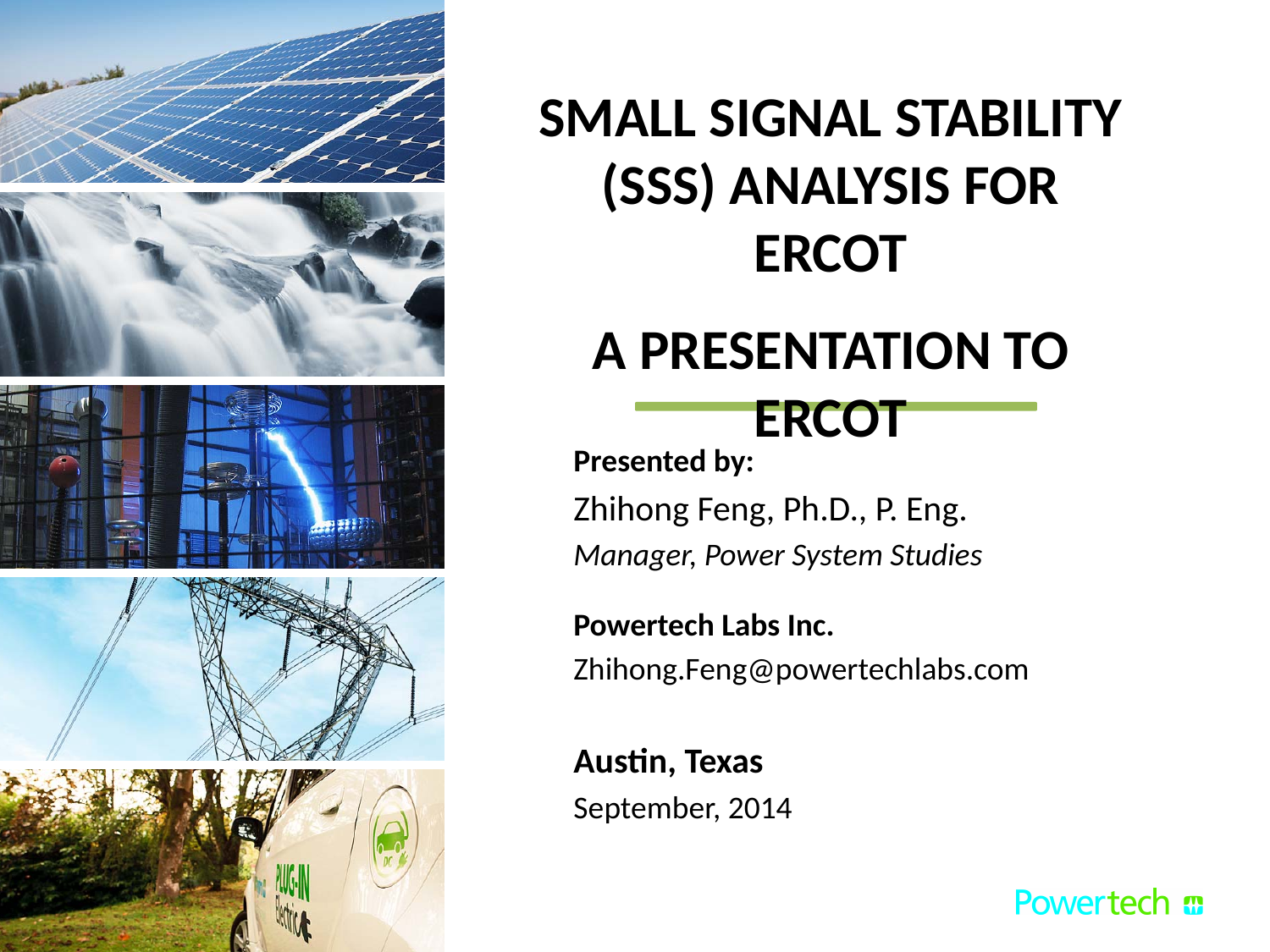

# Small Signal Stability (SSS) Analysis for ERCOT A Presentation To ERCOT
Presented by:
Zhihong Feng, Ph.D., P. Eng.
Manager, Power System Studies

Powertech Labs Inc.
Zhihong.Feng@powertechlabs.com

Austin, Texas
September, 2014